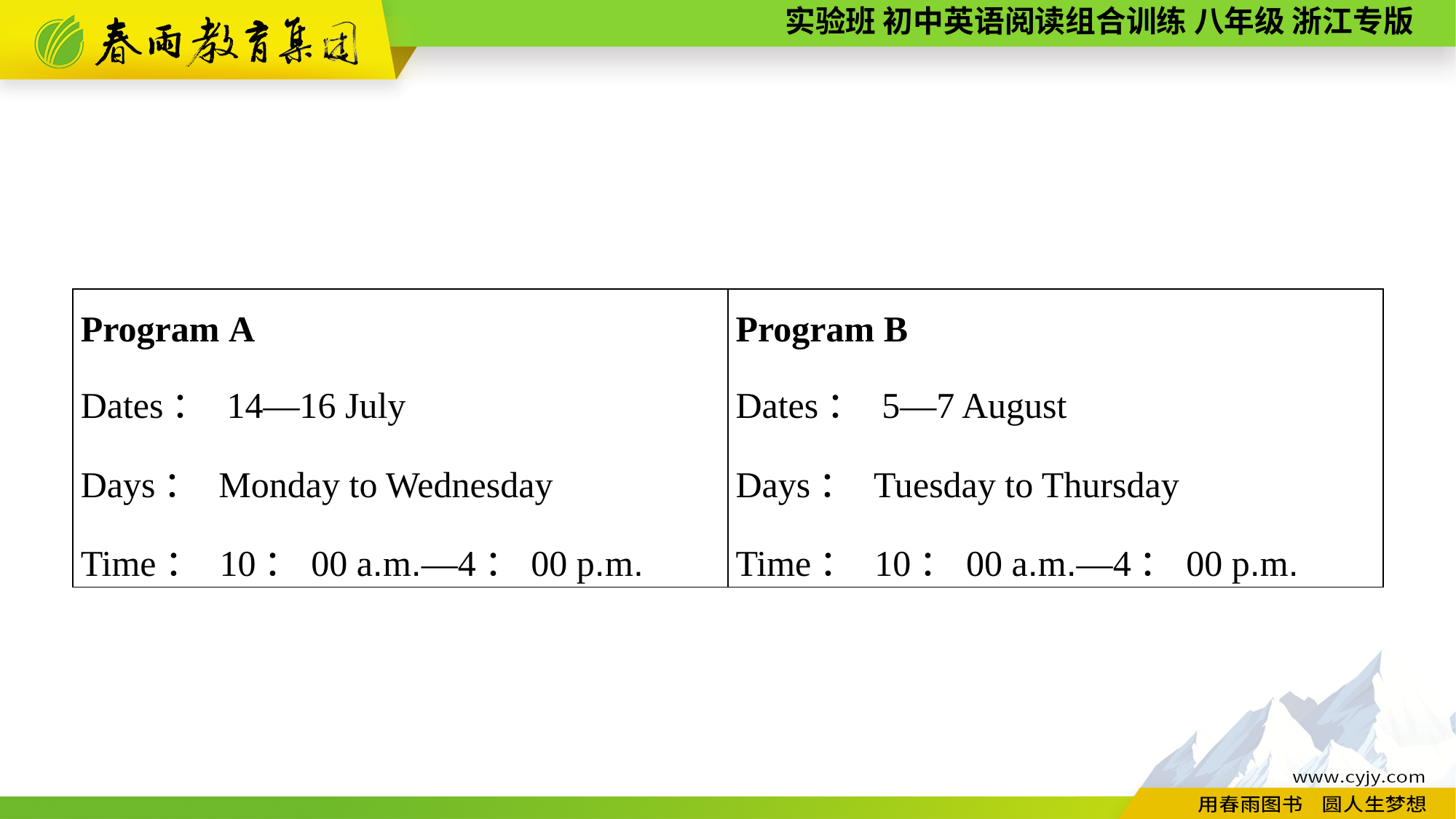

| Program A Dates： 14—16 July Days： Monday to Wednesday Time： 10：00 a.m.—4：00 p.m. | Program B Dates： 5—7 August Days： Tuesday to Thursday Time： 10：00 a.m.—4：00 p.m. |
| --- | --- |